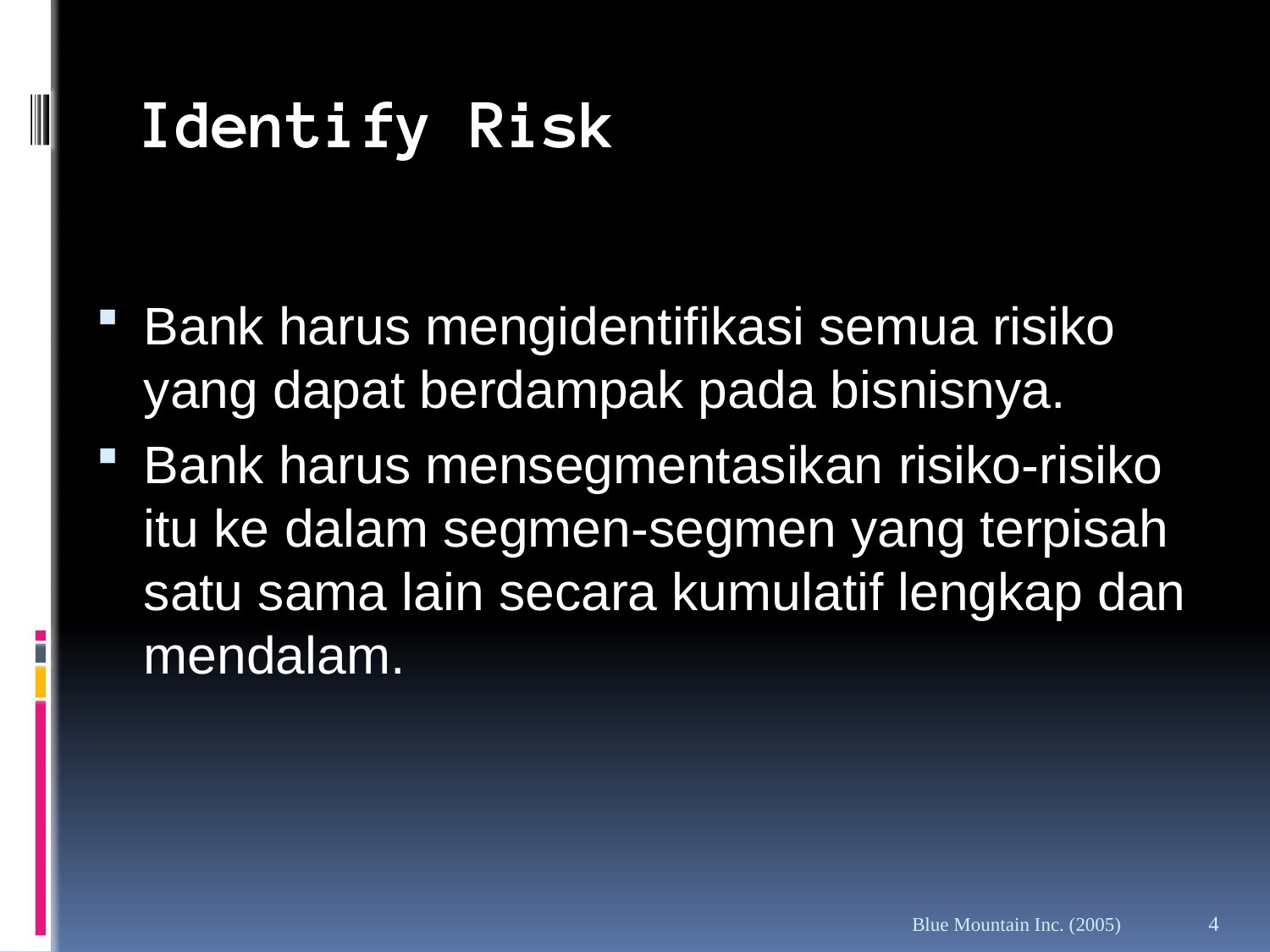

# Identify Risk
Bank harus mengidentifikasi semua risiko yang dapat berdampak pada bisnisnya.
Bank harus mensegmentasikan risiko-risiko itu ke dalam segmen-segmen yang terpisah satu sama lain secara kumulatif lengkap dan mendalam.
Blue Mountain Inc. (2005)
4